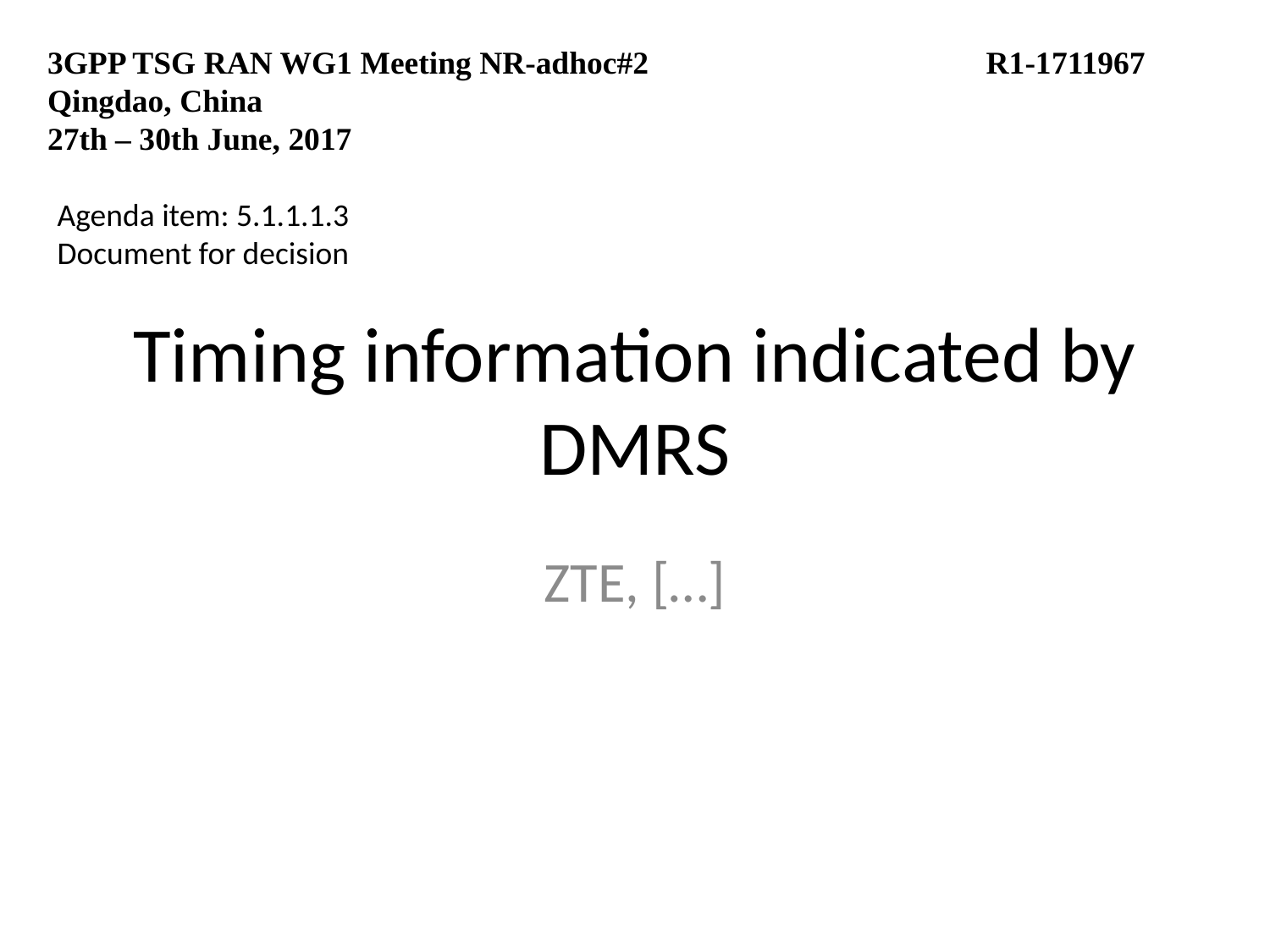

3GPP TSG RAN WG1 Meeting NR-adhoc#2		                      R1-1711967
Qingdao, China
27th – 30th June, 2017
Agenda item: 5.1.1.1.3
Document for decision
# Timing information indicated by DMRS
ZTE, […]